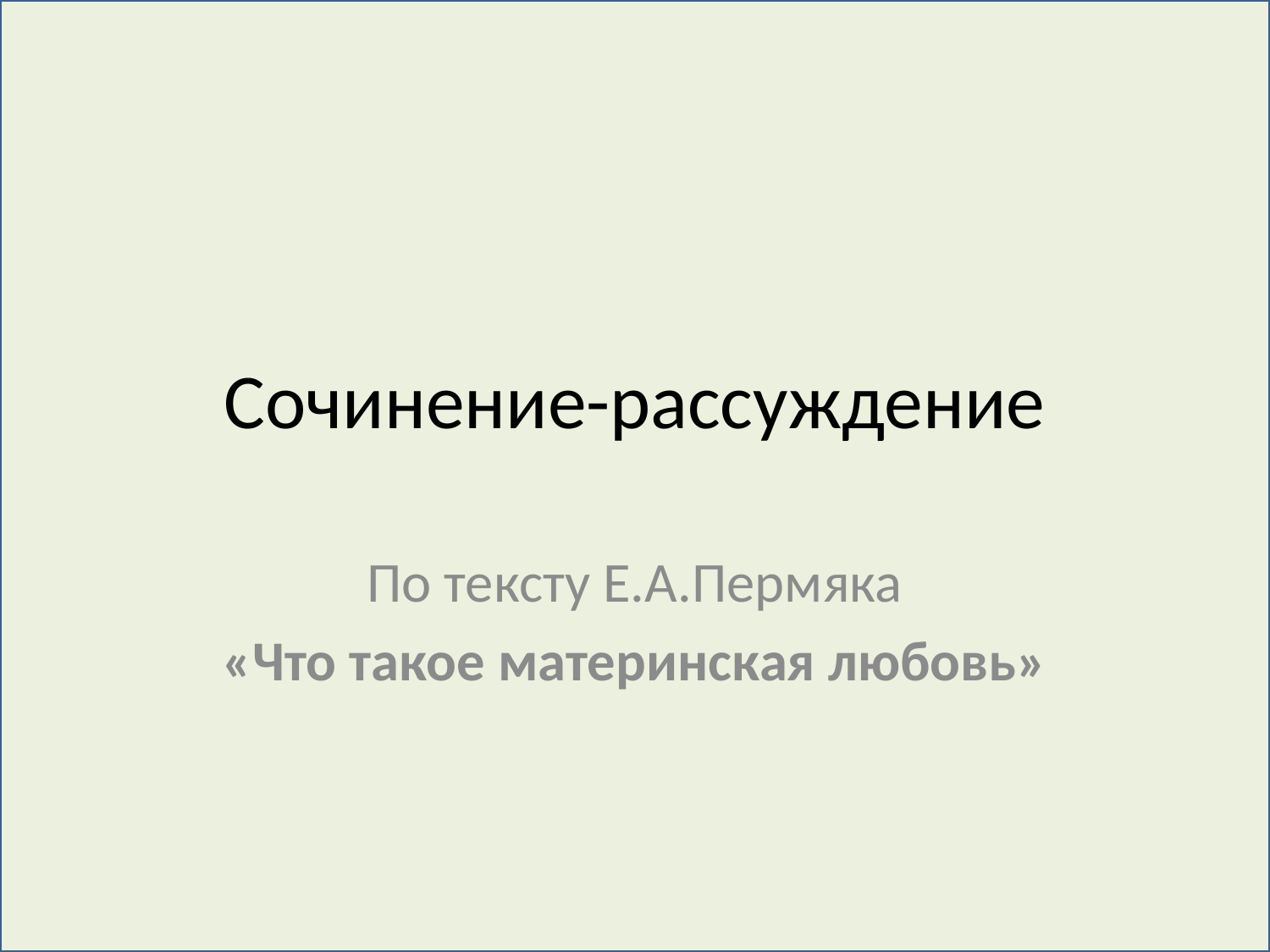

# Сочинение-рассуждение
По тексту Е.А.Пермяка
«Что такое материнская любовь»